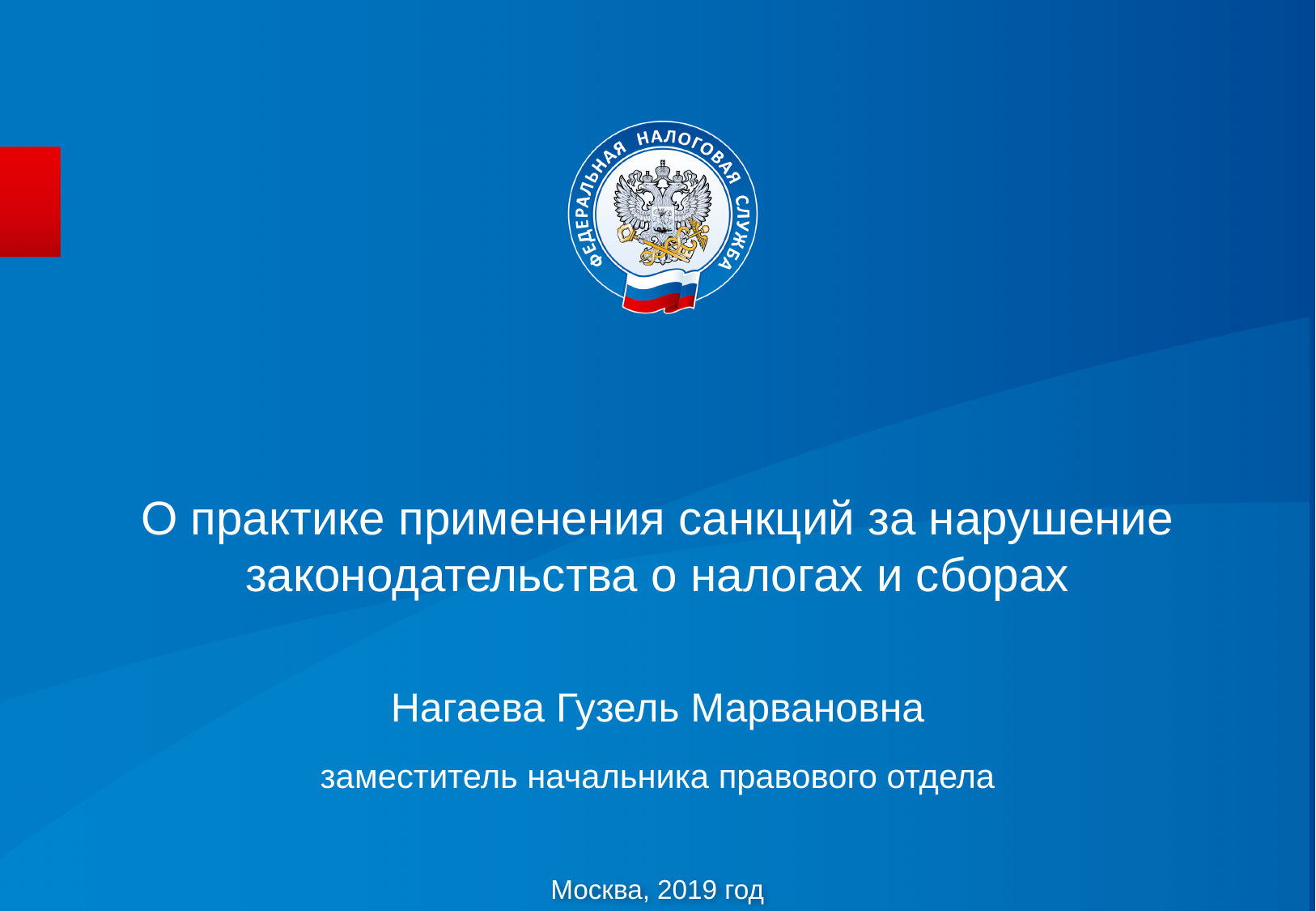

# О практике применения санкций за нарушение законодательства о налогах и сборах

Нагаева Гузель Марвановна

заместитель начальника правового отдела
Москва, 2019 год